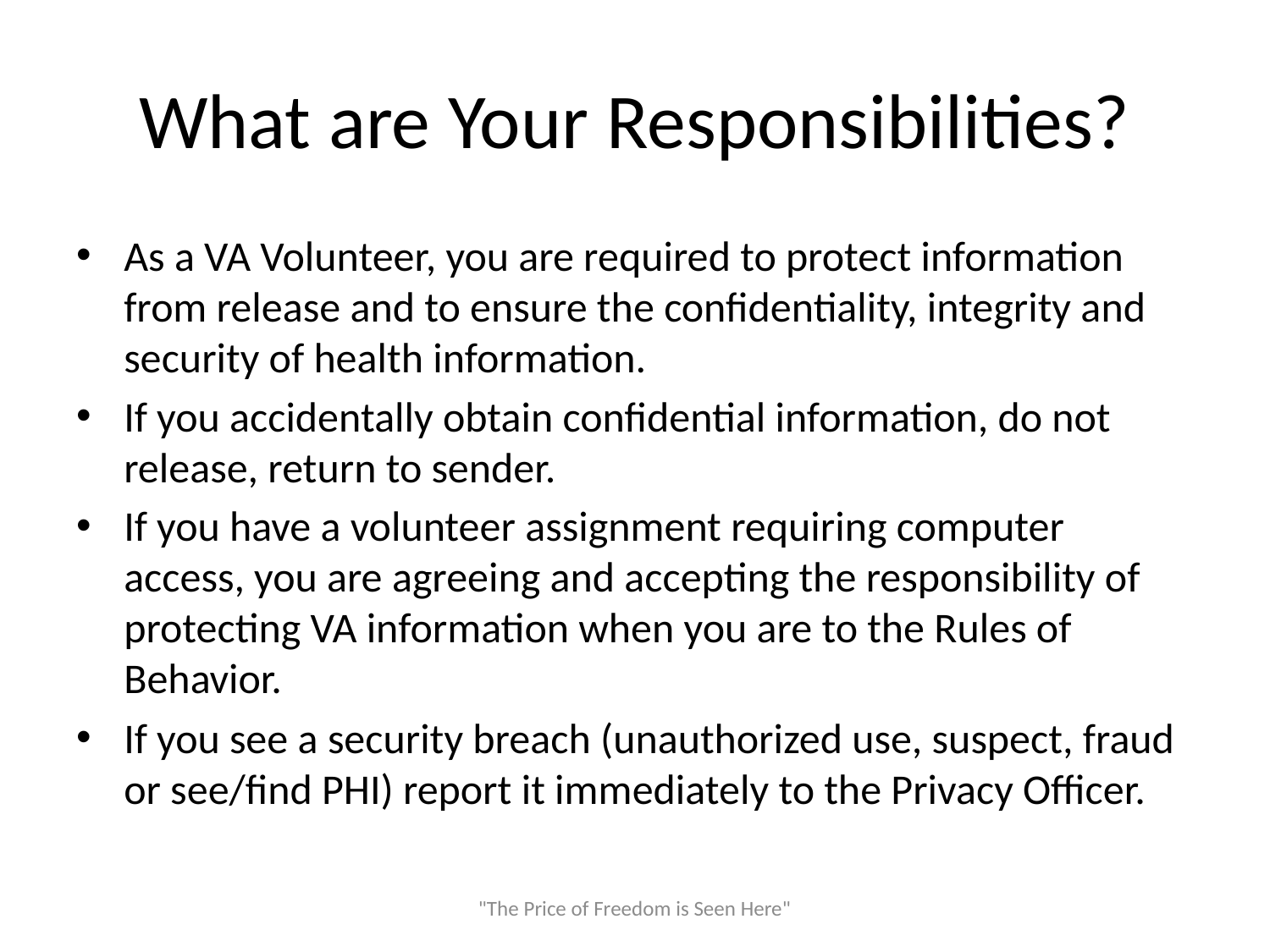

# What are Your Responsibilities?
As a VA Volunteer, you are required to protect information from release and to ensure the confidentiality, integrity and security of health information.
If you accidentally obtain confidential information, do not release, return to sender.
If you have a volunteer assignment requiring computer access, you are agreeing and accepting the responsibility of protecting VA information when you are to the Rules of Behavior.
If you see a security breach (unauthorized use, suspect, fraud or see/find PHI) report it immediately to the Privacy Officer.
"The Price of Freedom is Seen Here"